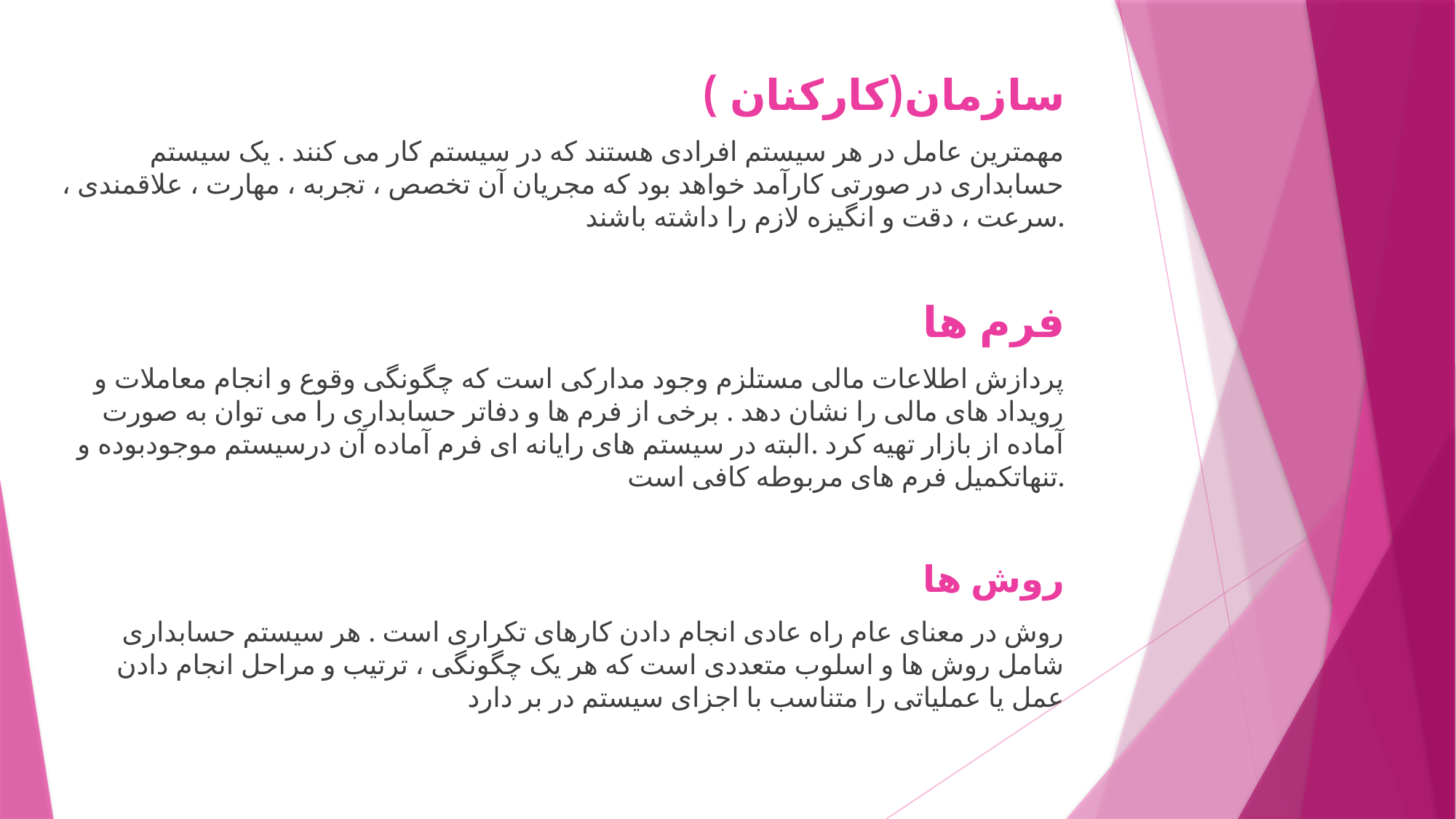

سازمان(کارکنان )
مهمترین عامل در هر سیستم افرادی هستند که در سیستم کار می کنند . یک سیستم حسابداری در صورتی کارآمد خواهد بود که مجریان آن تخصص ، تجربه ، مهارت ، علاقمندی ، سرعت ، دقت و انگیزه لازم را داشته باشند.

فرم ها
پردازش اطلاعات مالی مستلزم وجود مدارکی است که چگونگی وقوع و انجام معاملات و رویداد های مالی را نشان دهد . برخی از فرم ها و دفاتر حسابداری را می توان به صورت آماده از بازار تهیه کرد .البته در سیستم های رایانه ای فرم آماده آن درسیستم موجودبوده و تنهاتکمیل فرم های مربوطه کافی است.

روش ها
روش در معنای عام راه عادی انجام دادن کارهای تکراری است . هر سیستم حسابداری شامل روش ها و اسلوب متعددی است که هر یک چگونگی ، ترتیب و مراحل انجام دادن عمل یا عملیاتی را متناسب با اجزای سیستم در بر دارد